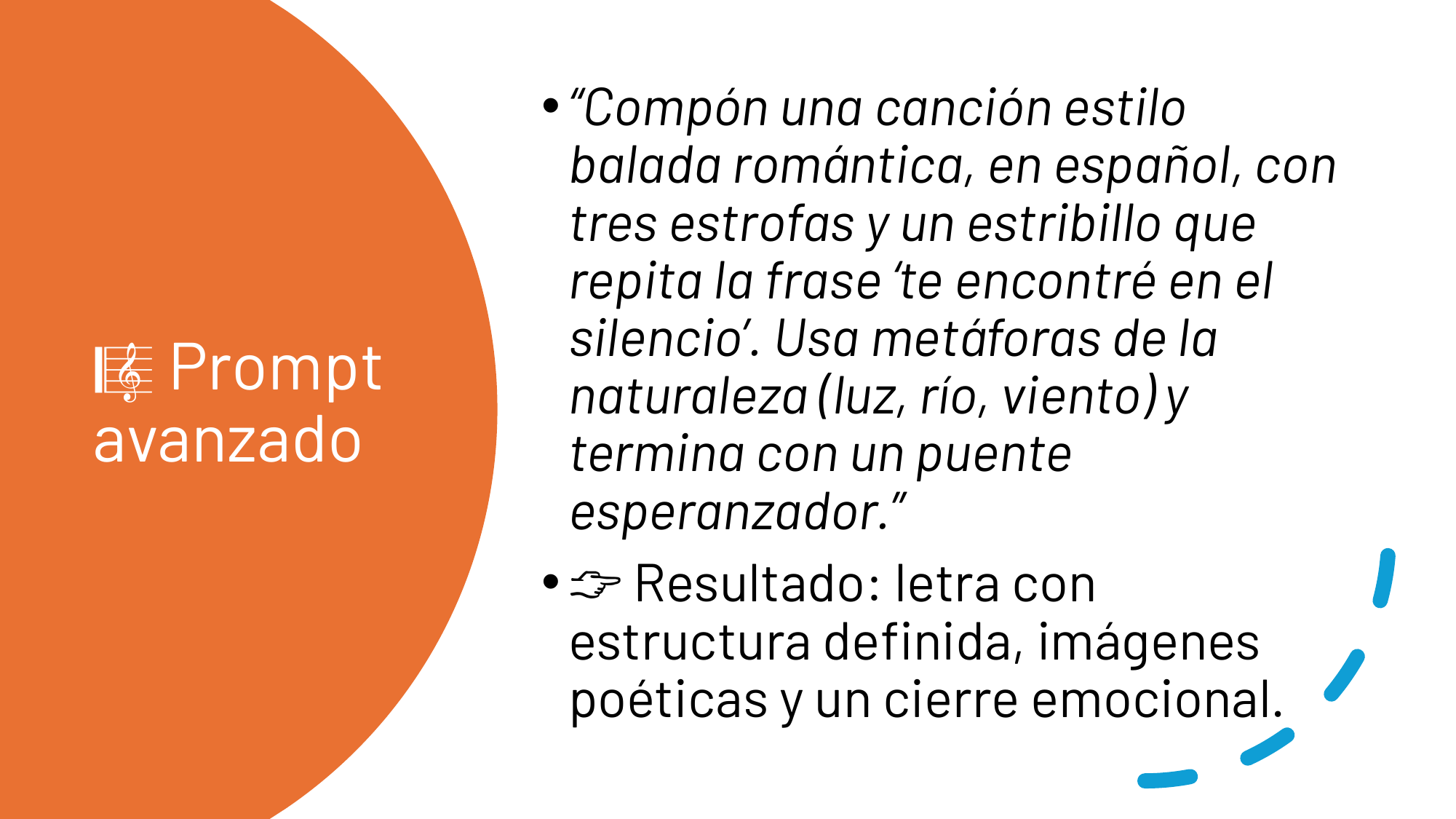

“Compón una canción estilo balada romántica, en español, con tres estrofas y un estribillo que repita la frase ‘te encontré en el silencio’. Usa metáforas de la naturaleza (luz, río, viento) y termina con un puente esperanzador.”
👉 Resultado: letra con estructura definida, imágenes poéticas y un cierre emocional.
# 🎼 Prompt avanzado